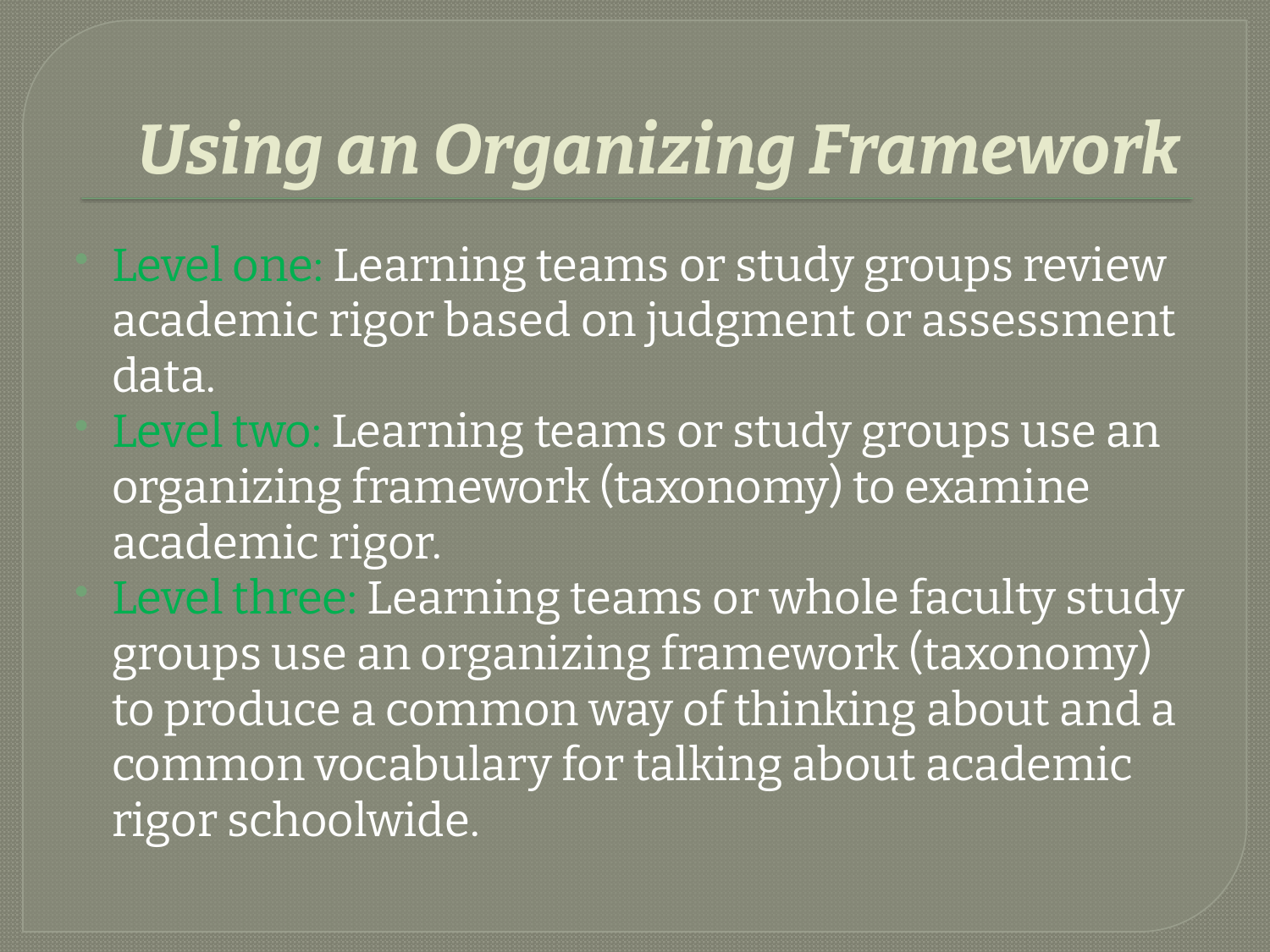

# Using an Organizing Framework
Level one: Learning teams or study groups review academic rigor based on judgment or assessment data.
Level two: Learning teams or study groups use an organizing framework (taxonomy) to examine academic rigor.
Level three: Learning teams or whole faculty study groups use an organizing framework (taxonomy) to produce a common way of thinking about and a common vocabulary for talking about academic rigor schoolwide.